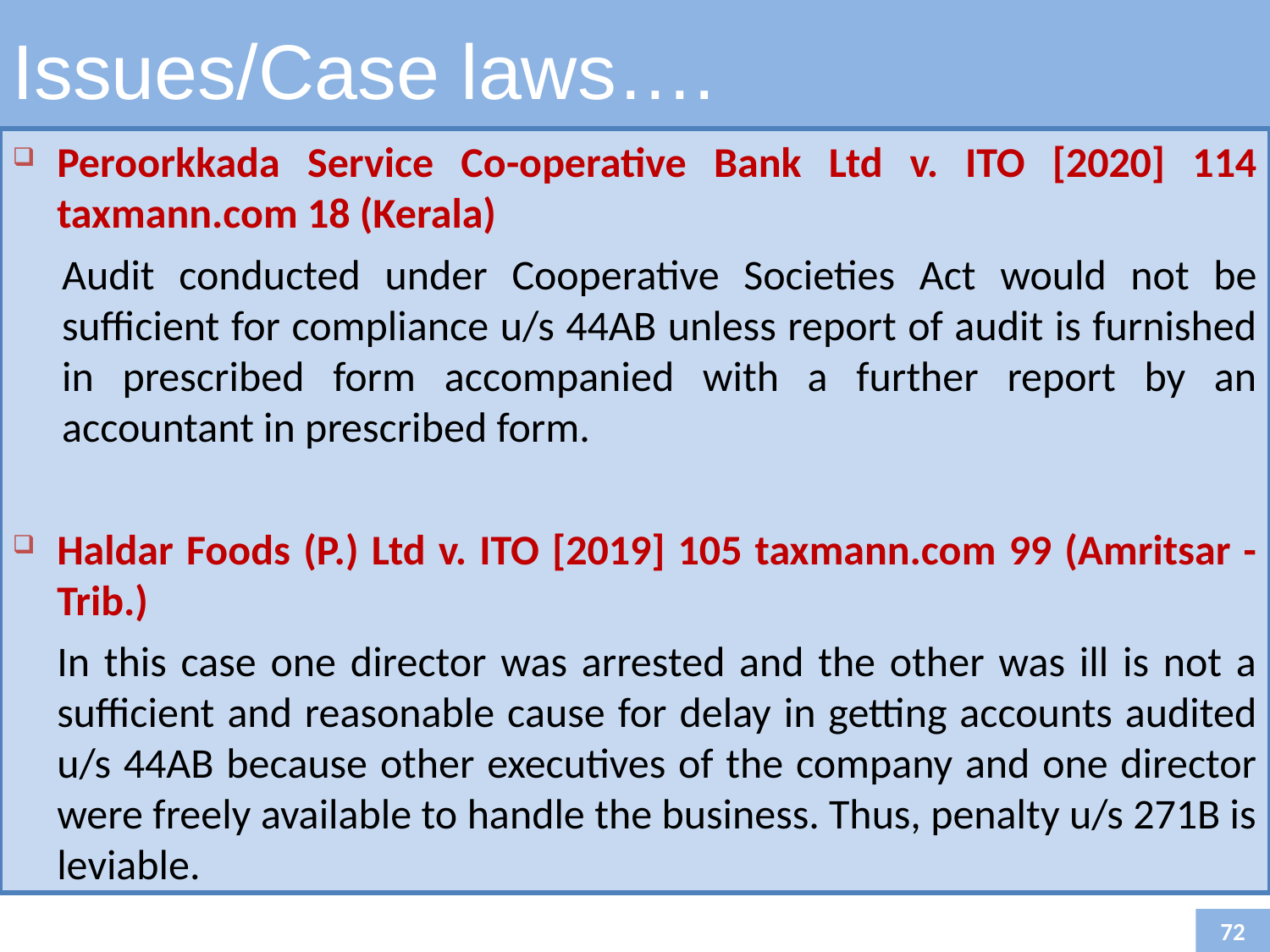

Issues/Case laws….
Peroorkkada Service Co-operative Bank Ltd v. ITO [2020] 114 taxmann.com 18 (Kerala)
Audit conducted under Cooperative Societies Act would not be sufficient for compliance u/s 44AB unless report of audit is furnished in prescribed form accompanied with a further report by an accountant in prescribed form.

Haldar Foods (P.) Ltd v. ITO [2019] 105 taxmann.com 99 (Amritsar - Trib.)
	In this case one director was arrested and the other was ill is not a sufficient and reasonable cause for delay in getting accounts audited u/s 44AB because other executives of the company and one director were freely available to handle the business. Thus, penalty u/s 271B is leviable.
72